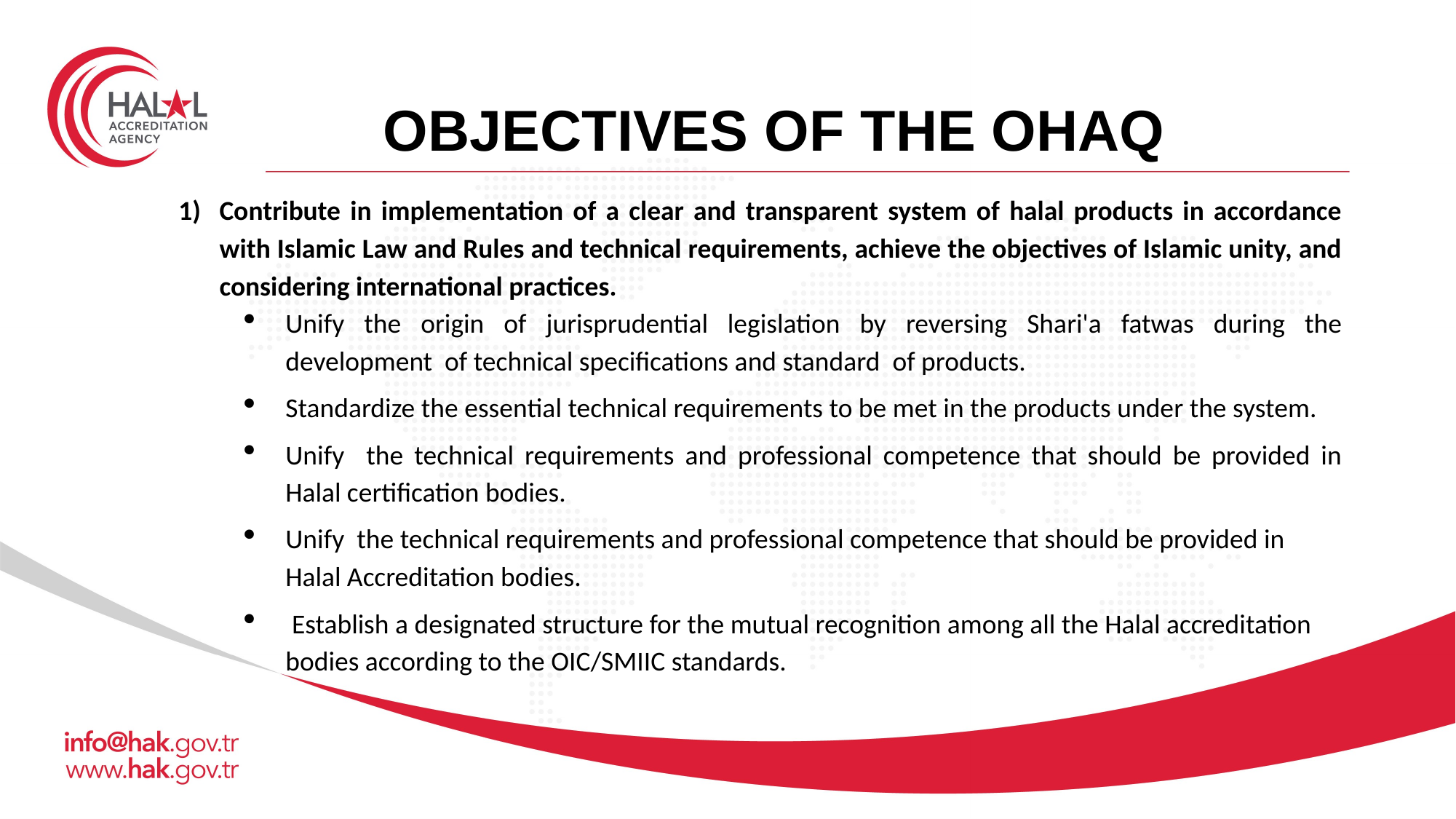

# OBJECTIVES OF THE OHAQ
Contribute in implementation of a clear and transparent system of halal products in accordance with Islamic Law and Rules and technical requirements, achieve the objectives of Islamic unity, and considering international practices.
Unify the origin of jurisprudential legislation by reversing Shari'a fatwas during the development  of technical specifications and standard  of products.
Standardize the essential technical requirements to be met in the products under the system.
Unify  the technical requirements and professional competence that should be provided in Halal certification bodies.
Unify  the technical requirements and professional competence that should be provided in Halal Accreditation bodies.
 Establish a designated structure for the mutual recognition among all the Halal accreditation bodies according to the OIC/SMIIC standards.